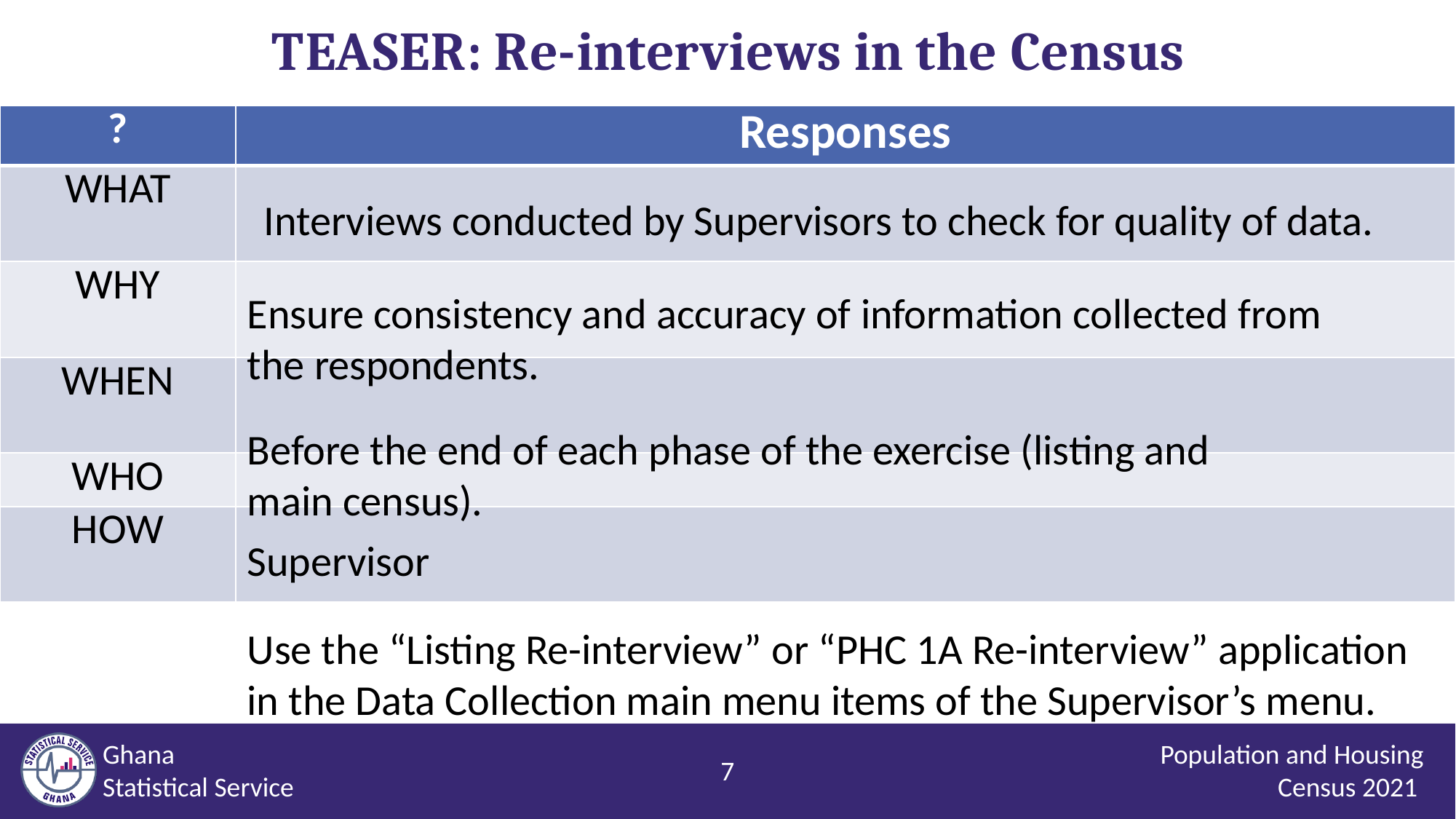

# TEASER: Re-interviews in the Census
| ? | Responses |
| --- | --- |
| WHAT |  |
| WHY |  |
| WHEN |  |
| WHO |  |
| HOW |  |
 Interviews conducted by Supervisors to check for quality of data.
Ensure consistency and accuracy of information collected from
the respondents.
Before the end of each phase of the exercise (listing and main census).
Supervisor
Use the “Listing Re-interview” or “PHC 1A Re-interview” application in the Data Collection main menu items of the Supervisor’s menu.
7